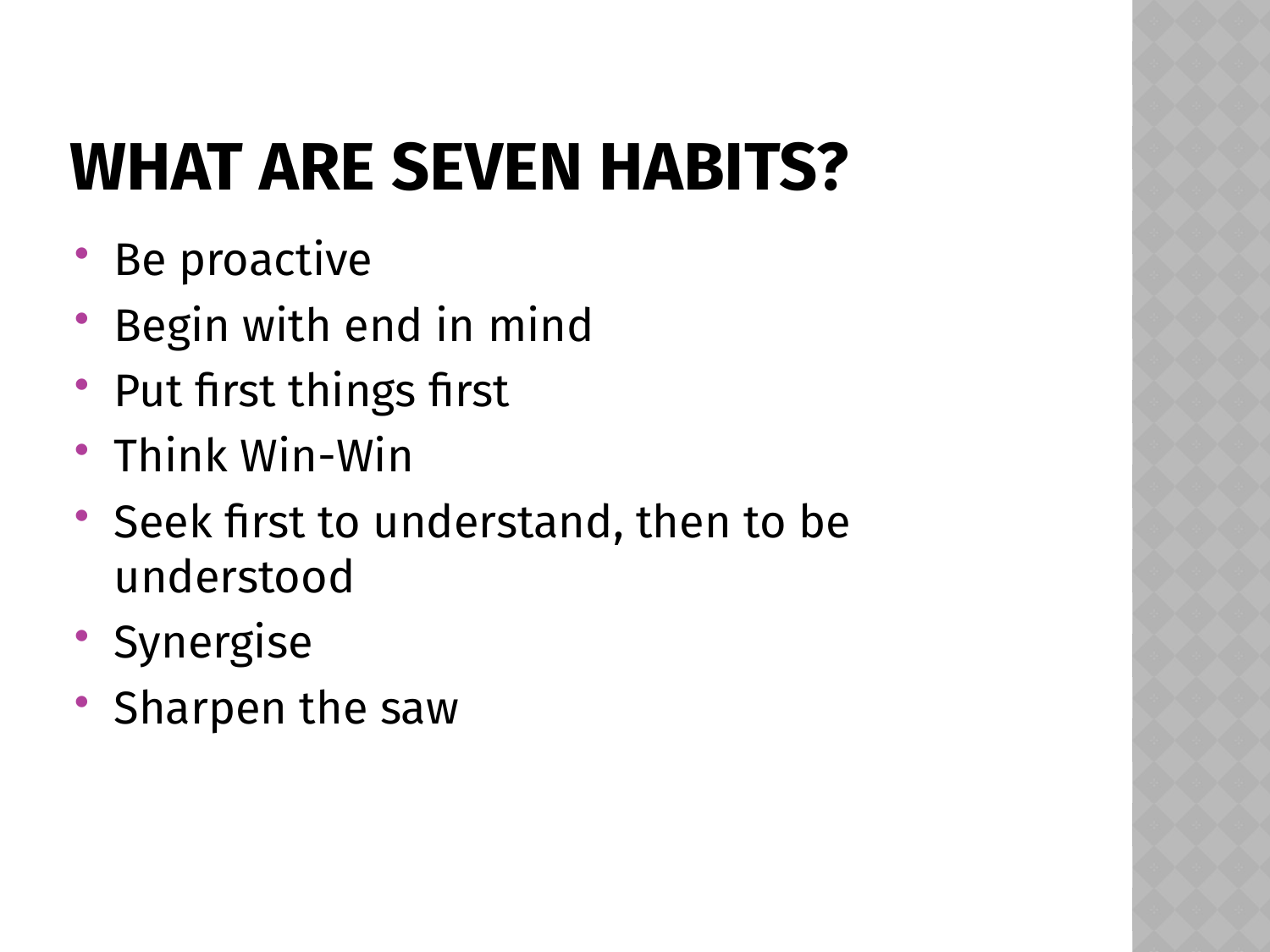

# What are seven habits?
Be proactive
Begin with end in mind
Put first things first
Think Win-Win
Seek first to understand, then to be understood
Synergise
Sharpen the saw